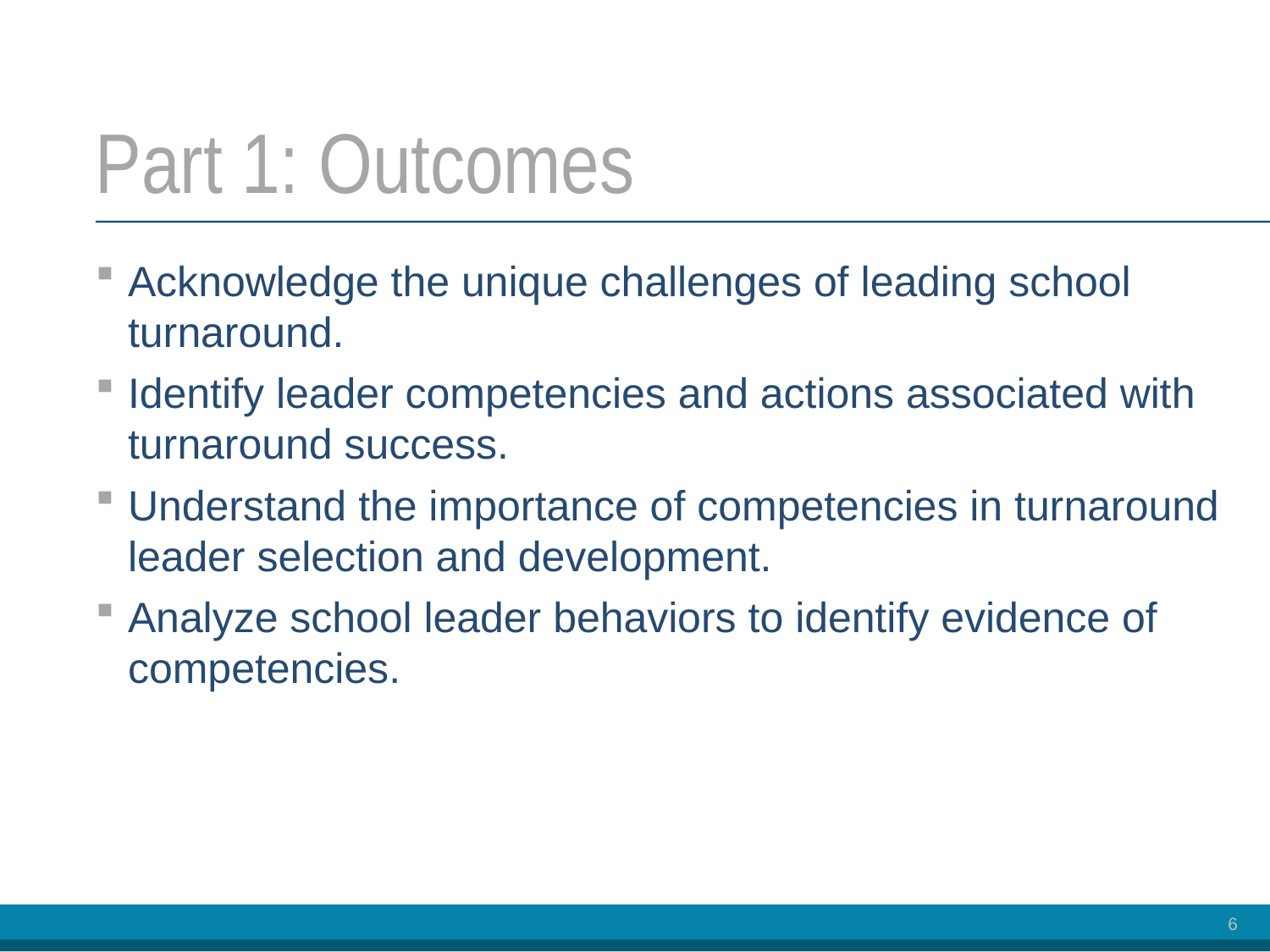

# Part 1: Outcomes
Acknowledge the unique challenges of leading school turnaround.
Identify leader competencies and actions associated with turnaround success.
Understand the importance of competencies in turnaround leader selection and development.
Analyze school leader behaviors to identify evidence of competencies.
6